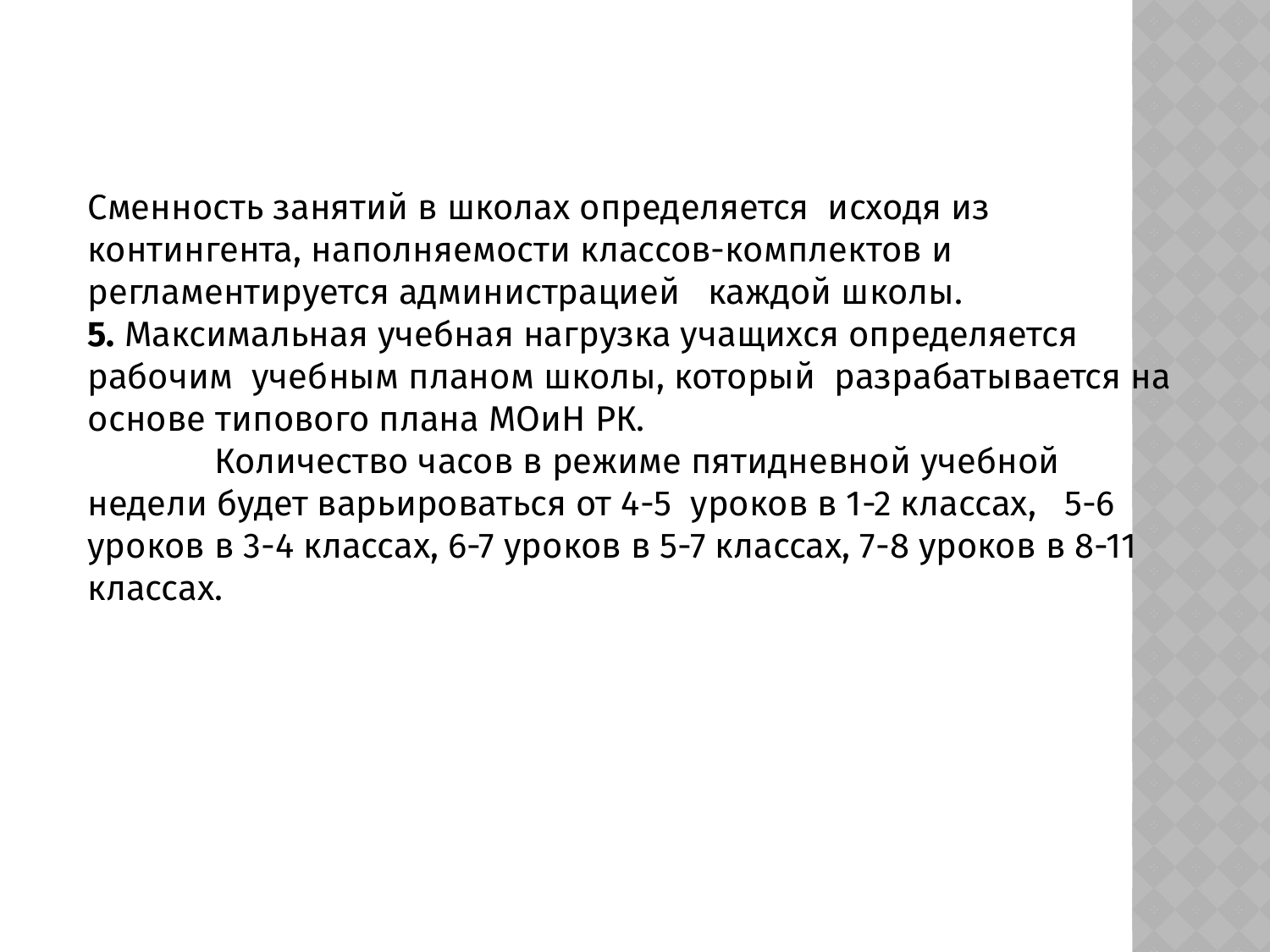

Сменность занятий в школах определяется  исходя из контингента, наполняемости классов-комплектов и регламентируется администрацией   каждой школы.
5. Максимальная учебная нагрузка учащихся определяется рабочим  учебным планом школы, который  разрабатывается на основе типового плана МОиН РК.
 	Количество часов в режиме пятидневной учебной недели будет варьироваться от 4-5  уроков в 1-2 классах,   5-6 уроков в 3-4 классах, 6-7 уроков в 5-7 классах, 7-8 уроков в 8-11 классах.